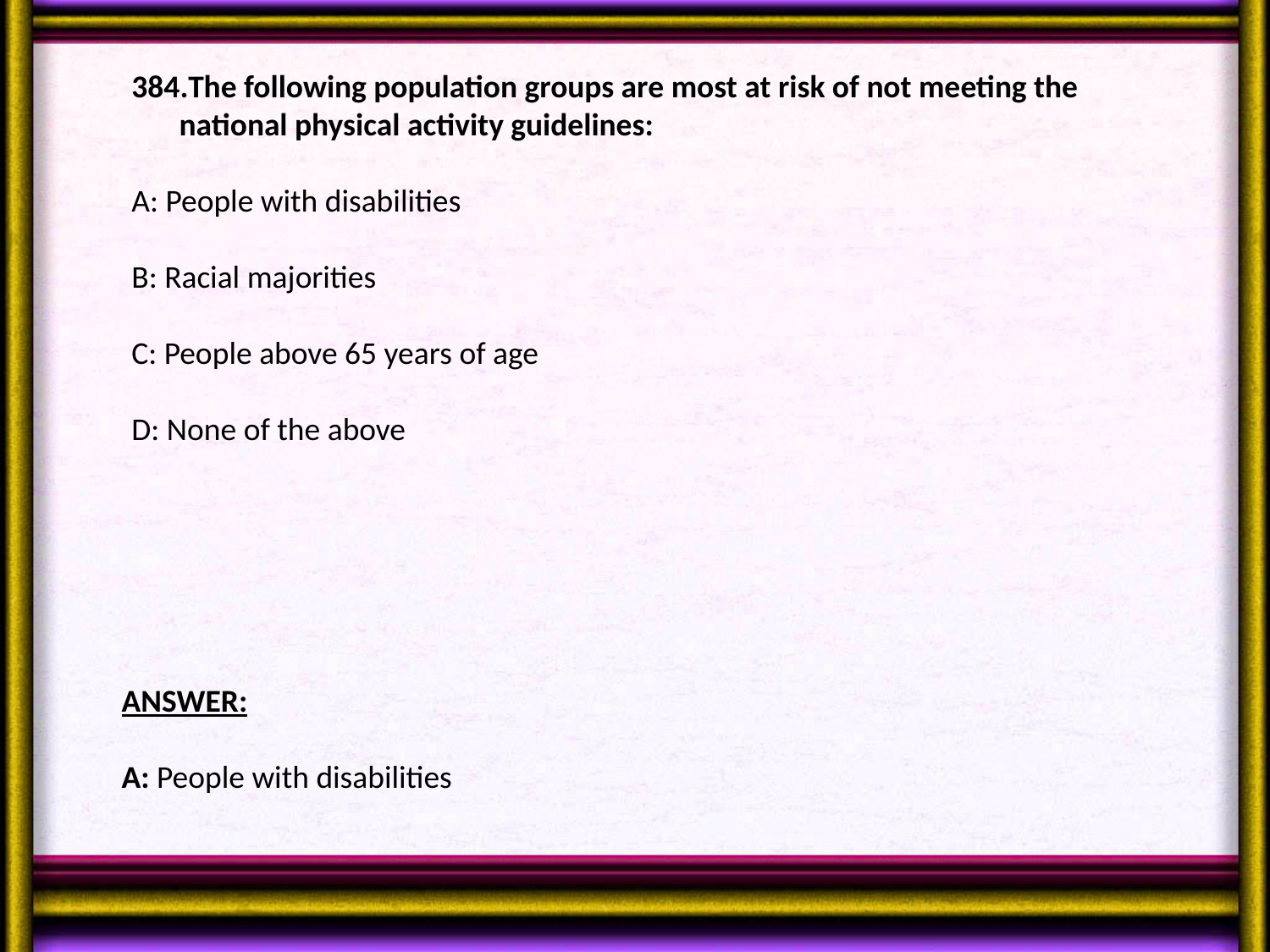

The following population groups are most at risk of not meeting the national physical activity guidelines:

A: People with disabilities

B: Racial majorities

C: People above 65 years of age

D: None of the above
ANSWER:

A: People with disabilities